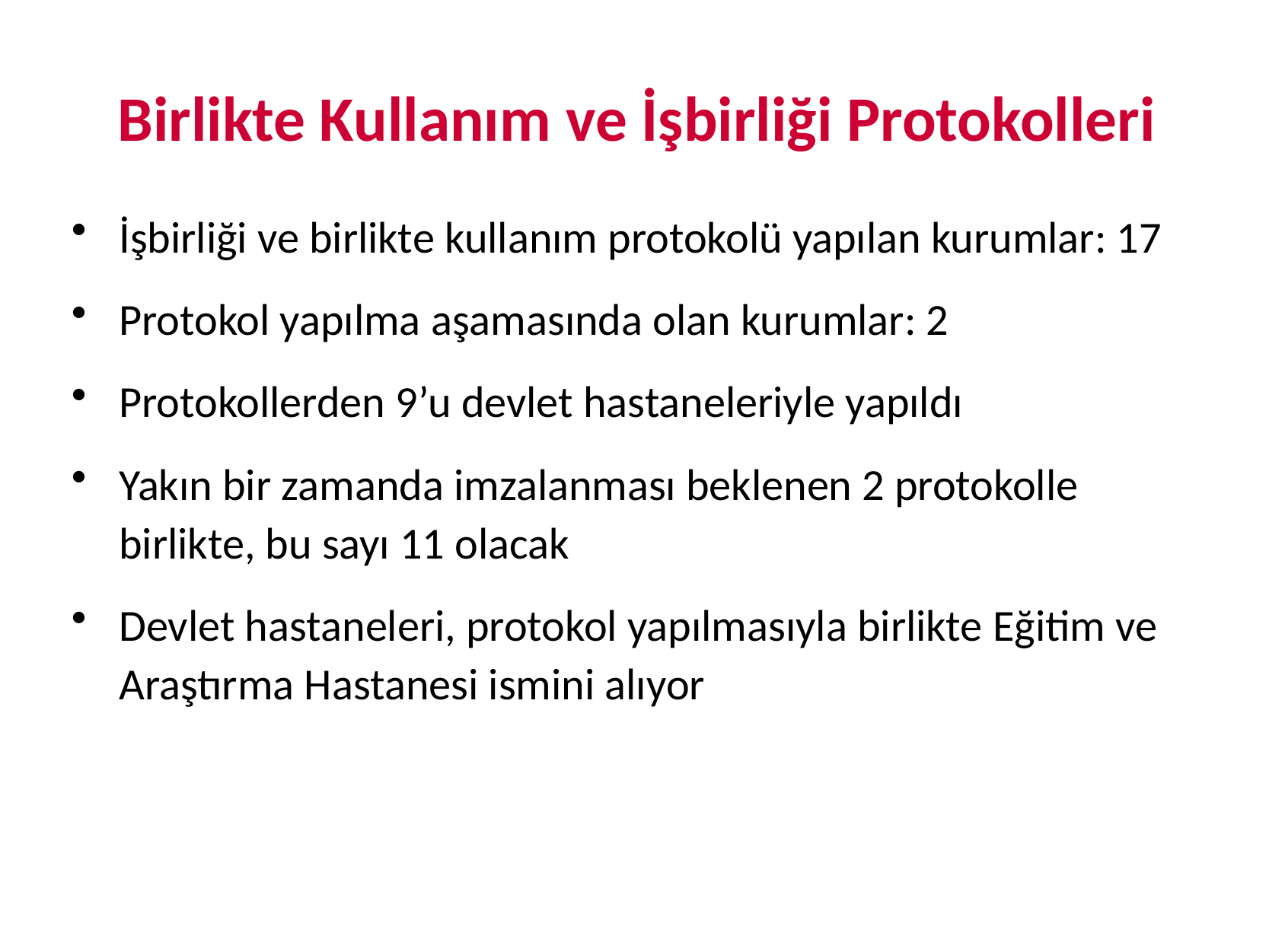

# Birlikte Kullanım ve İşbirliği Protokolleri
İşbirliği ve birlikte kullanım protokolü yapılan kurumlar: 17
Protokol yapılma aşamasında olan kurumlar: 2
Protokollerden 9’u devlet hastaneleriyle yapıldı
Yakın bir zamanda imzalanması beklenen 2 protokolle birlikte, bu sayı 11 olacak
Devlet hastaneleri, protokol yapılmasıyla birlikte Eğitim ve Araştırma Hastanesi ismini alıyor